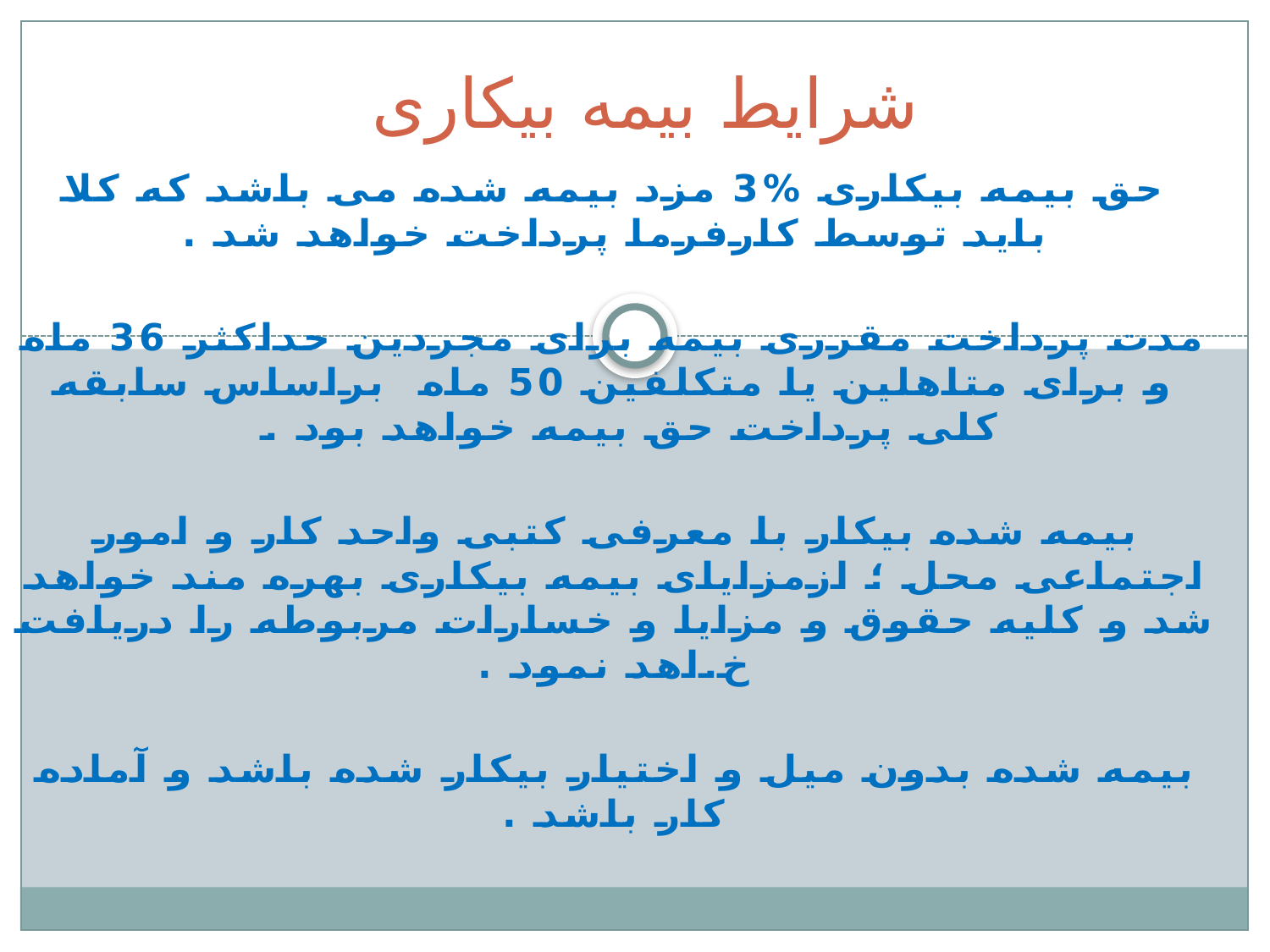

# شرایط بیمه بیکاری
حق بیمه بیکاری %3 مزد بیمه شده می باشد که کلا باید توسط کارفرما پرداخت خواهد شد .

مدت پرداخت مقرری بیمه برای مجردین حداکثر 36 ماه و برای متاهلین یا متکلفین 50 ماه  براساس سابقه کلی پرداخت حق بیمه خواهد بود .

بیمه شده بیکار با معرفی کتبی واحد کار و امور اجتماعی محل ؛ ازمزایای بیمه بیکاری بهره مند خواهد شد و کلیه حقوق و مزایا و خسارات مربوطه را دریافت خ.اهد نمود .

بیمه شده بدون میل و اختیار بیکار شده باشد و آماده کار باشد .